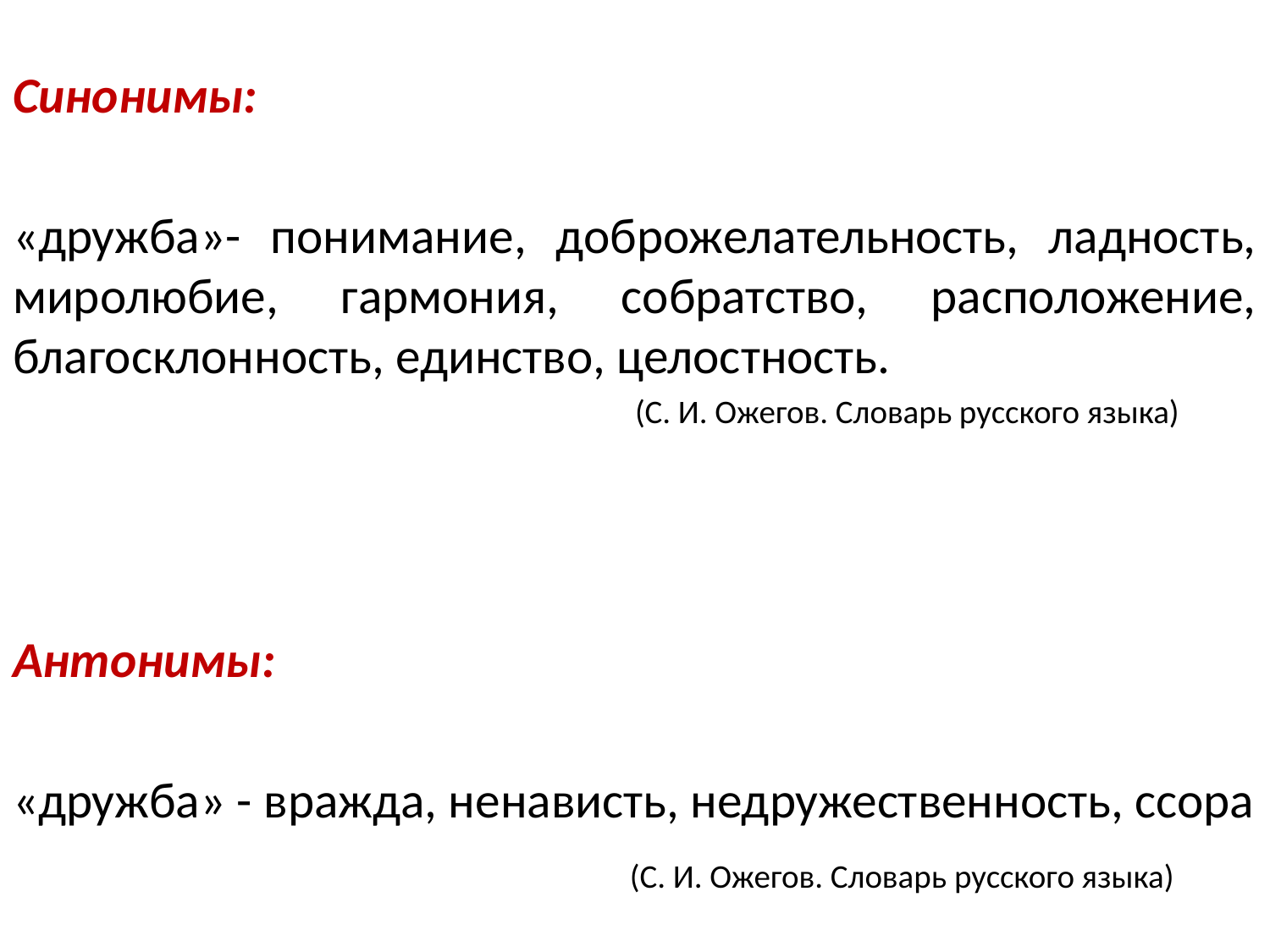

#
Синонимы:

«дружба»- понимание, доброжелательность, ладность, миролюбие, гармония, собратство, расположение, благосклонность, единство, целостность.
                                                                                    (С. И. Ожегов. Словарь русского языка)

Антонимы:

«дружба» - вражда, ненависть, недружественность, ссора
                                                      (С. И. Ожегов. Словарь русского языка)